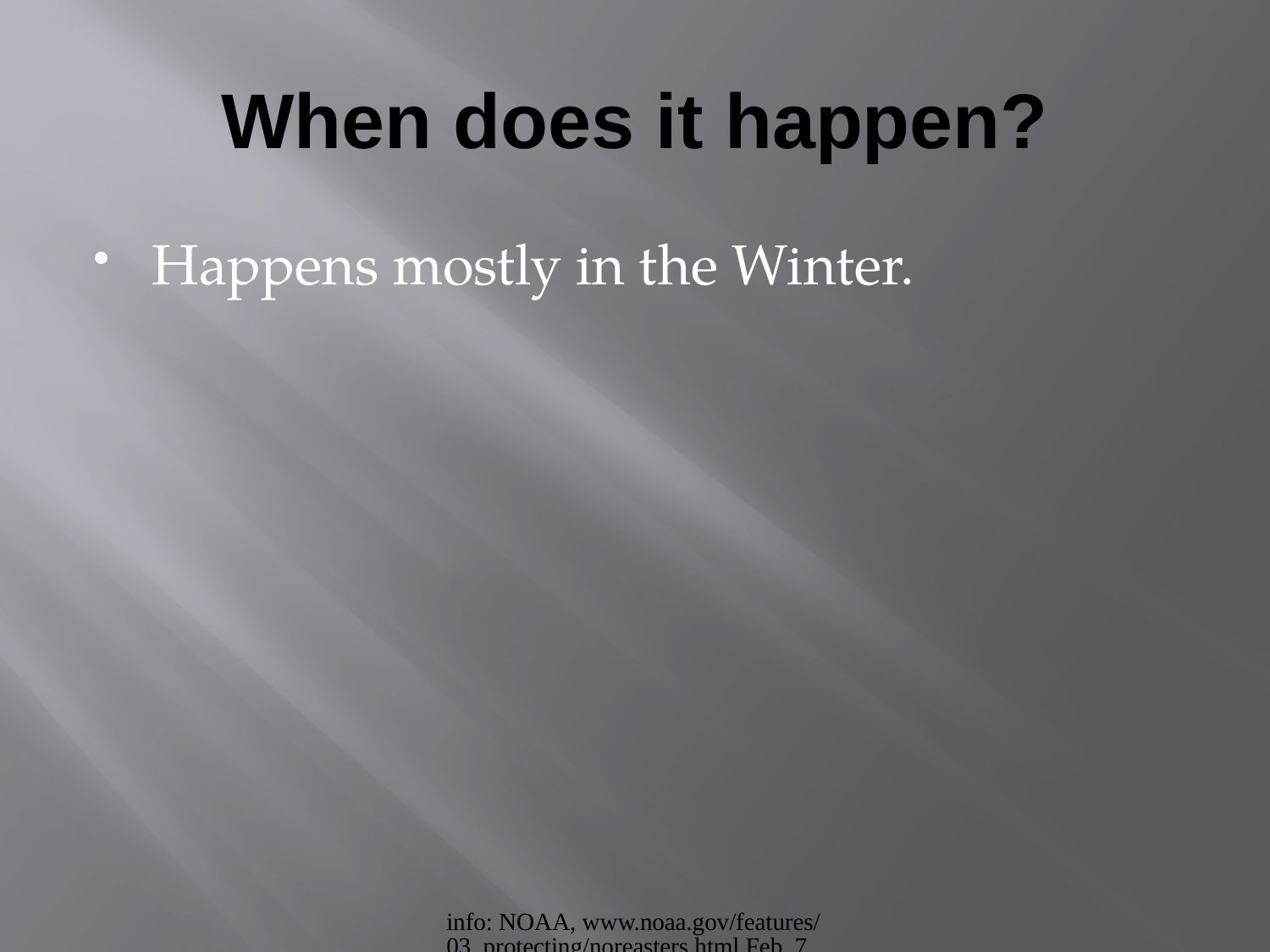

# When does it happen?
Happens mostly in the Winter.
info: NOAA, www.noaa.gov/features/03_protecting/noreasters.html Feb. 7, 2013